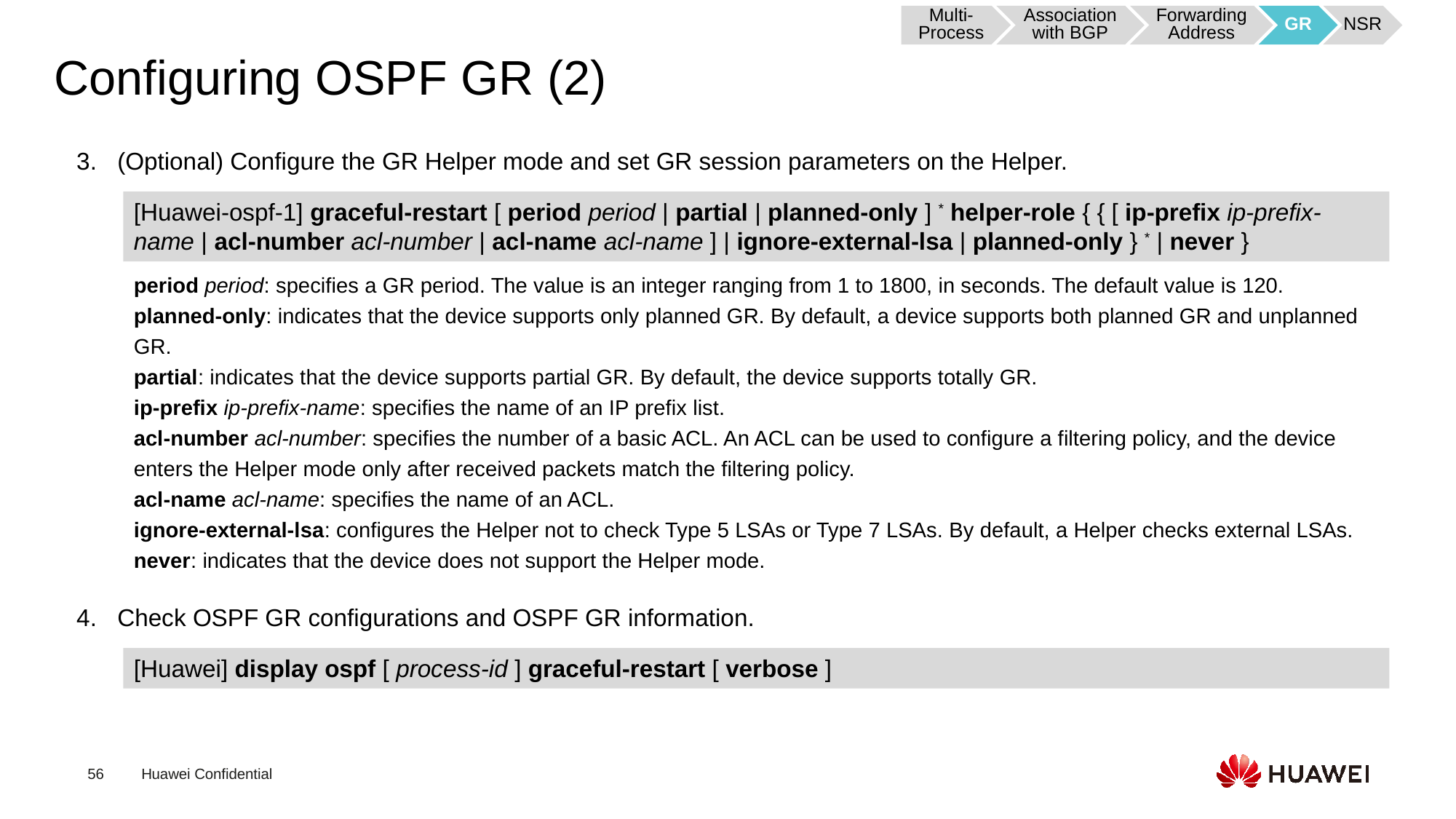

Multi-Process
Association with BGP
Forwarding Address
GR
NSR
# Configuring OSPF GR (2)
(Optional) Configure the GR Helper mode and set GR session parameters on the Helper.
[Huawei-ospf-1] graceful-restart [ period period | partial | planned-only ] * helper-role { { [ ip-prefix ip-prefix-name | acl-number acl-number | acl-name acl-name ] | ignore-external-lsa | planned-only } * | never }
period period: specifies a GR period. The value is an integer ranging from 1 to 1800, in seconds. The default value is 120.
planned-only: indicates that the device supports only planned GR. By default, a device supports both planned GR and unplanned GR.
partial: indicates that the device supports partial GR. By default, the device supports totally GR.
ip-prefix ip-prefix-name: specifies the name of an IP prefix list.
acl-number acl-number: specifies the number of a basic ACL. An ACL can be used to configure a filtering policy, and the device enters the Helper mode only after received packets match the filtering policy.
acl-name acl-name: specifies the name of an ACL.
ignore-external-lsa: configures the Helper not to check Type 5 LSAs or Type 7 LSAs. By default, a Helper checks external LSAs.
never: indicates that the device does not support the Helper mode.
Check OSPF GR configurations and OSPF GR information.
[Huawei] display ospf [ process-id ] graceful-restart [ verbose ]